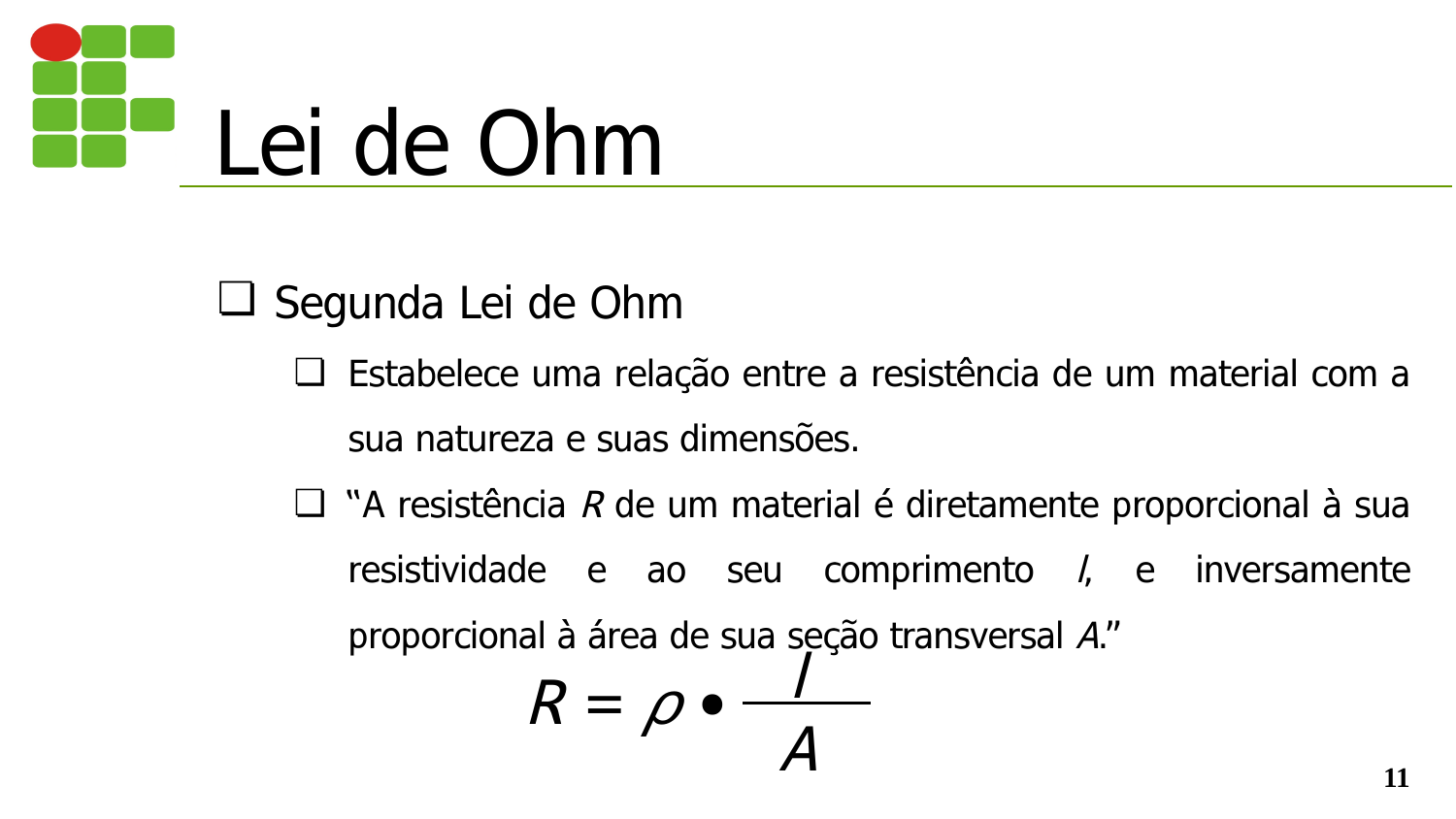

# Lei de Ohm
Segunda Lei de Ohm
Estabelece uma relação entre a resistência de um material com a sua natureza e suas dimensões.
“A resistência R de um material é diretamente proporcional à sua resistividade e ao seu comprimento l, e inversamente proporcional à área de sua seção transversal A.”
 l
R = ρ •
A
11